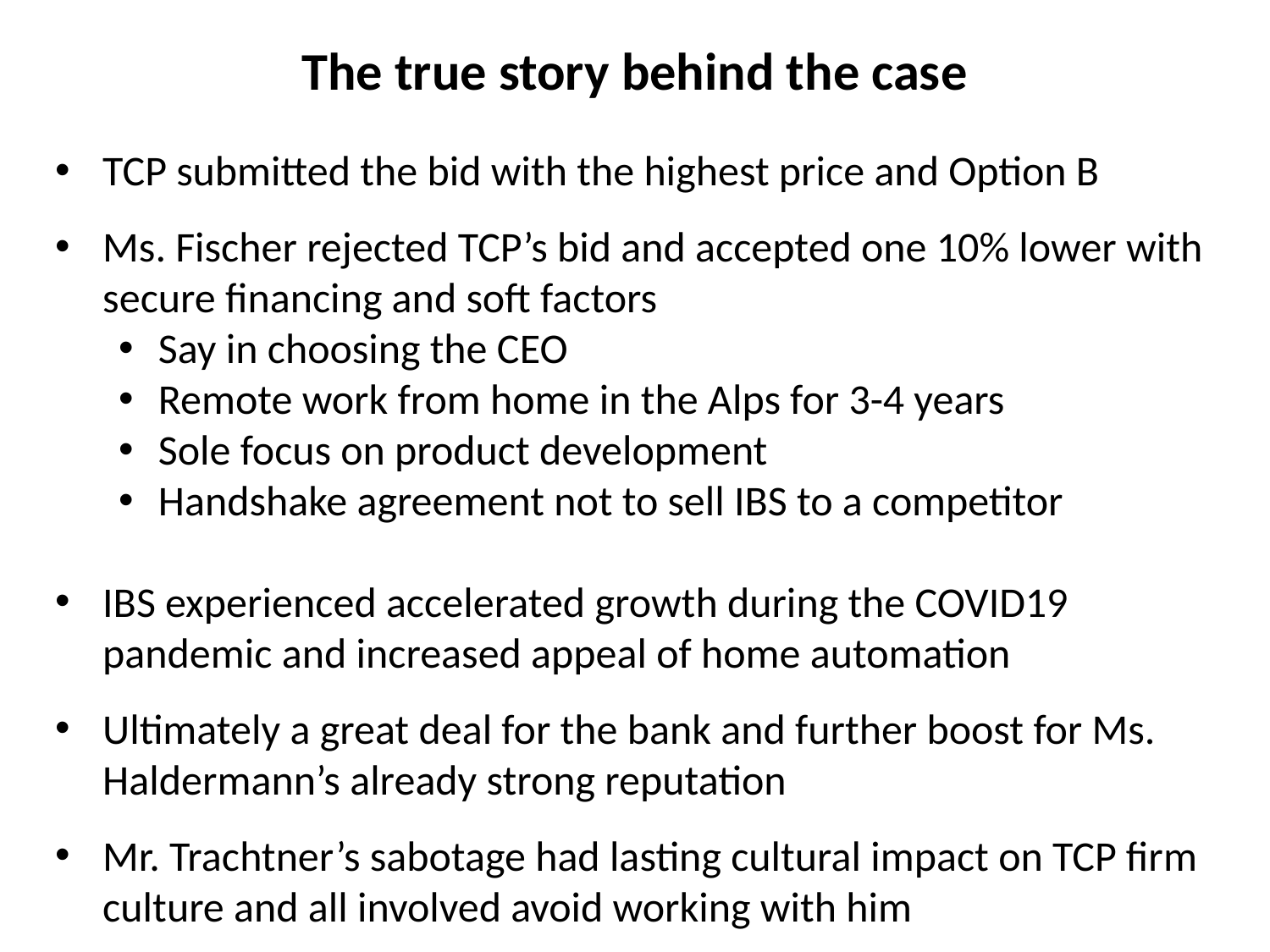

# The true story behind the case
TCP submitted the bid with the highest price and Option B

Ms. Fischer rejected TCP’s bid and accepted one 10% lower with secure financing and soft factors
Say in choosing the CEO
Remote work from home in the Alps for 3-4 years
Sole focus on product development
Handshake agreement not to sell IBS to a competitor

IBS experienced accelerated growth during the COVID19 pandemic and increased appeal of home automation

Ultimately a great deal for the bank and further boost for Ms. Haldermann’s already strong reputation

Mr. Trachtner’s sabotage had lasting cultural impact on TCP firm culture and all involved avoid working with him